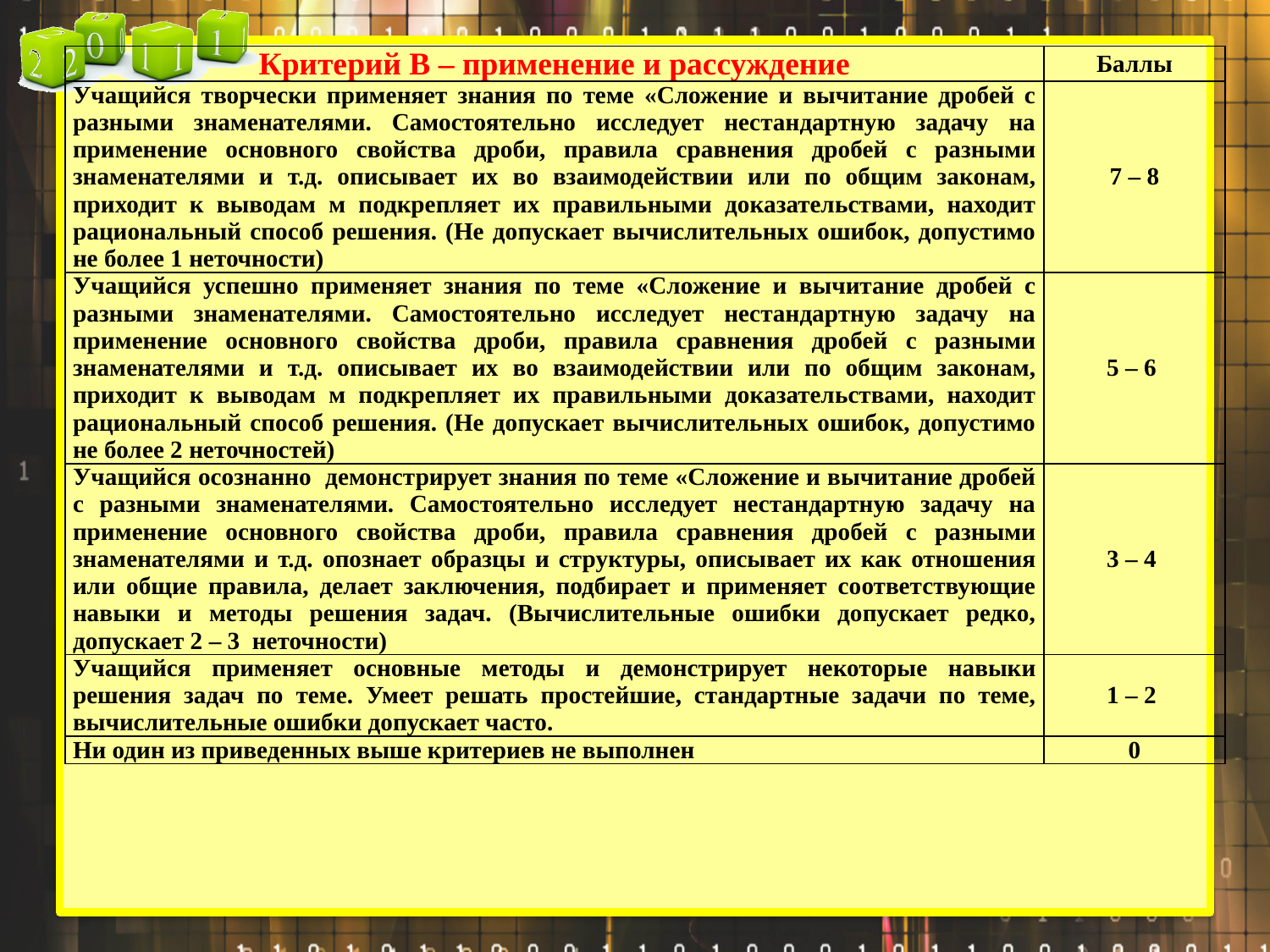

| Критерий В – применение и рассуждение | Баллы |
| --- | --- |
| Учащийся творчески применяет знания по теме «Сложение и вычитание дробей с разными знаменателями. Самостоятельно исследует нестандартную задачу на применение основного свойства дроби, правила сравнения дробей с разными знаменателями и т.д. описывает их во взаимодействии или по общим законам, приходит к выводам м подкрепляет их правильными доказательствами, находит рациональный способ решения. (Не допускает вычислительных ошибок, допустимо не более 1 неточности) | 7 – 8 |
| Учащийся успешно применяет знания по теме «Сложение и вычитание дробей с разными знаменателями. Самостоятельно исследует нестандартную задачу на применение основного свойства дроби, правила сравнения дробей с разными знаменателями и т.д. описывает их во взаимодействии или по общим законам, приходит к выводам м подкрепляет их правильными доказательствами, находит рациональный способ решения. (Не допускает вычислительных ошибок, допустимо не более 2 неточностей) | 5 – 6 |
| Учащийся осознанно демонстрирует знания по теме «Сложение и вычитание дробей с разными знаменателями. Самостоятельно исследует нестандартную задачу на применение основного свойства дроби, правила сравнения дробей с разными знаменателями и т.д. опознает образцы и структуры, описывает их как отношения или общие правила, делает заключения, подбирает и применяет соответствующие навыки и методы решения задач. (Вычислительные ошибки допускает редко, допускает 2 – 3 неточности) | 3 – 4 |
| Учащийся применяет основные методы и демонстрирует некоторые навыки решения задач по теме. Умеет решать простейшие, стандартные задачи по теме, вычислительные ошибки допускает часто. | 1 – 2 |
| Ни один из приведенных выше критериев не выполнен | 0 |